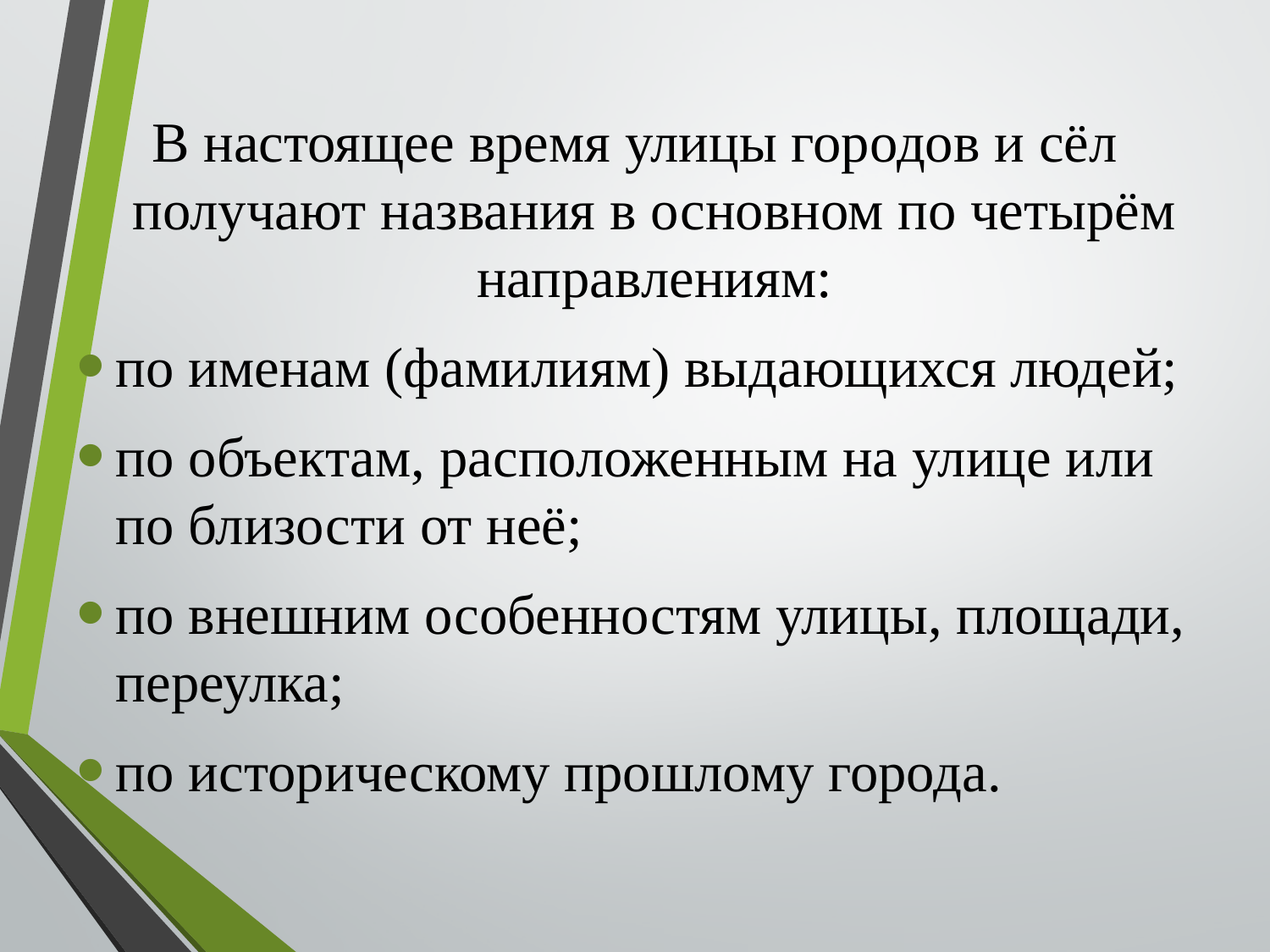

#
В настоящее время улицы городов и сёл получают названия в основном по четырём направлениям:
по именам (фамилиям) выдающихся людей;
по объектам, расположенным на улице или по близости от неё;
по внешним особенностям улицы, площади, переулка;
по историческому прошлому города.